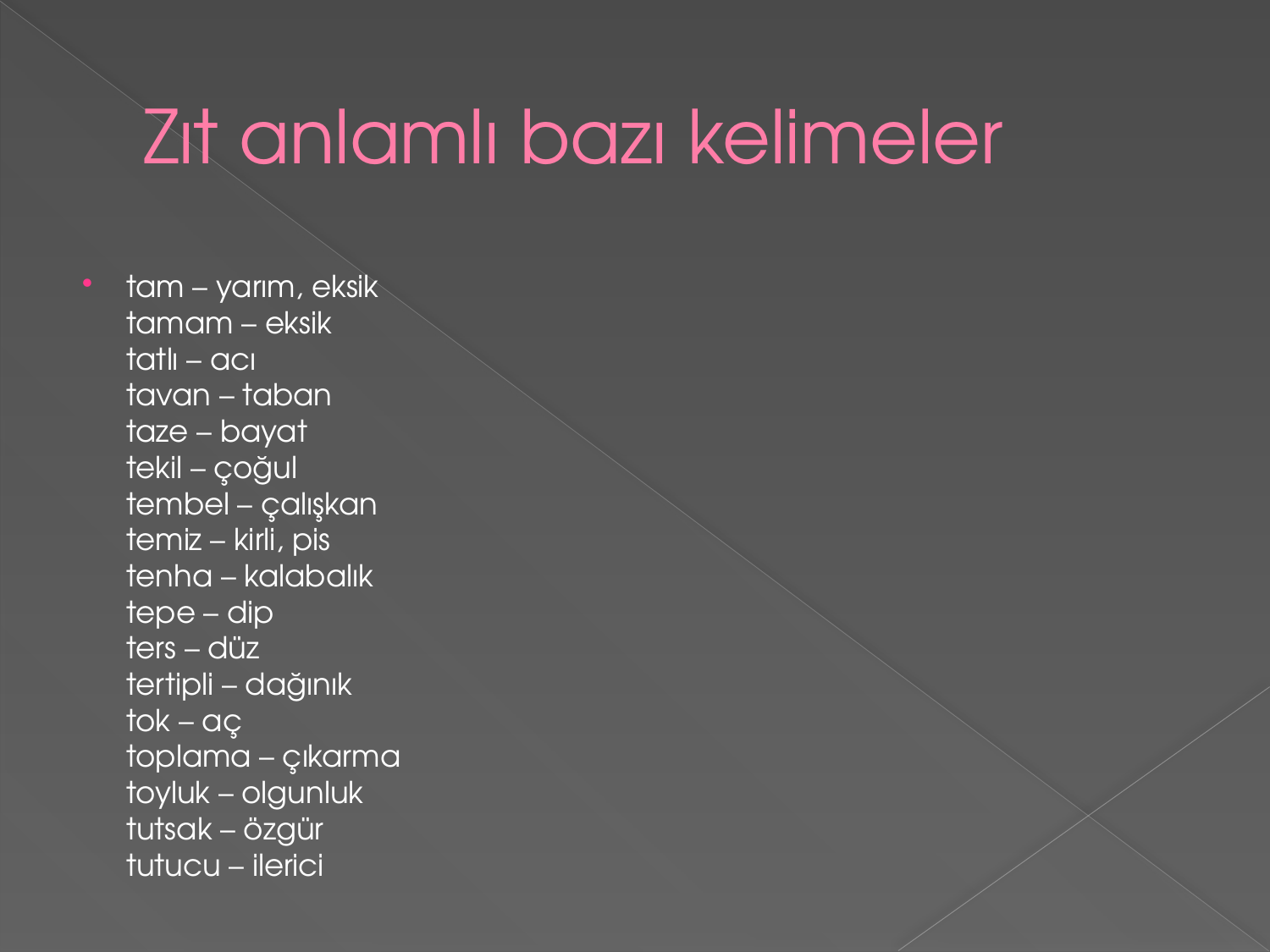

# Zıt anlamlı bazı kelimeler
tam – yarım, eksik
tamam – eksik
tatlı – acı
tavan – taban
taze – bayat
tekil – çoğul
tembel – çalışkan
temiz – kirli, pis
tenha – kalabalık
tepe – dip
ters – düz
tertipli – dağınık
tok – aç
toplama – çıkarma
toyluk – olgunluk
tutsak – özgür
tutucu – ilerici